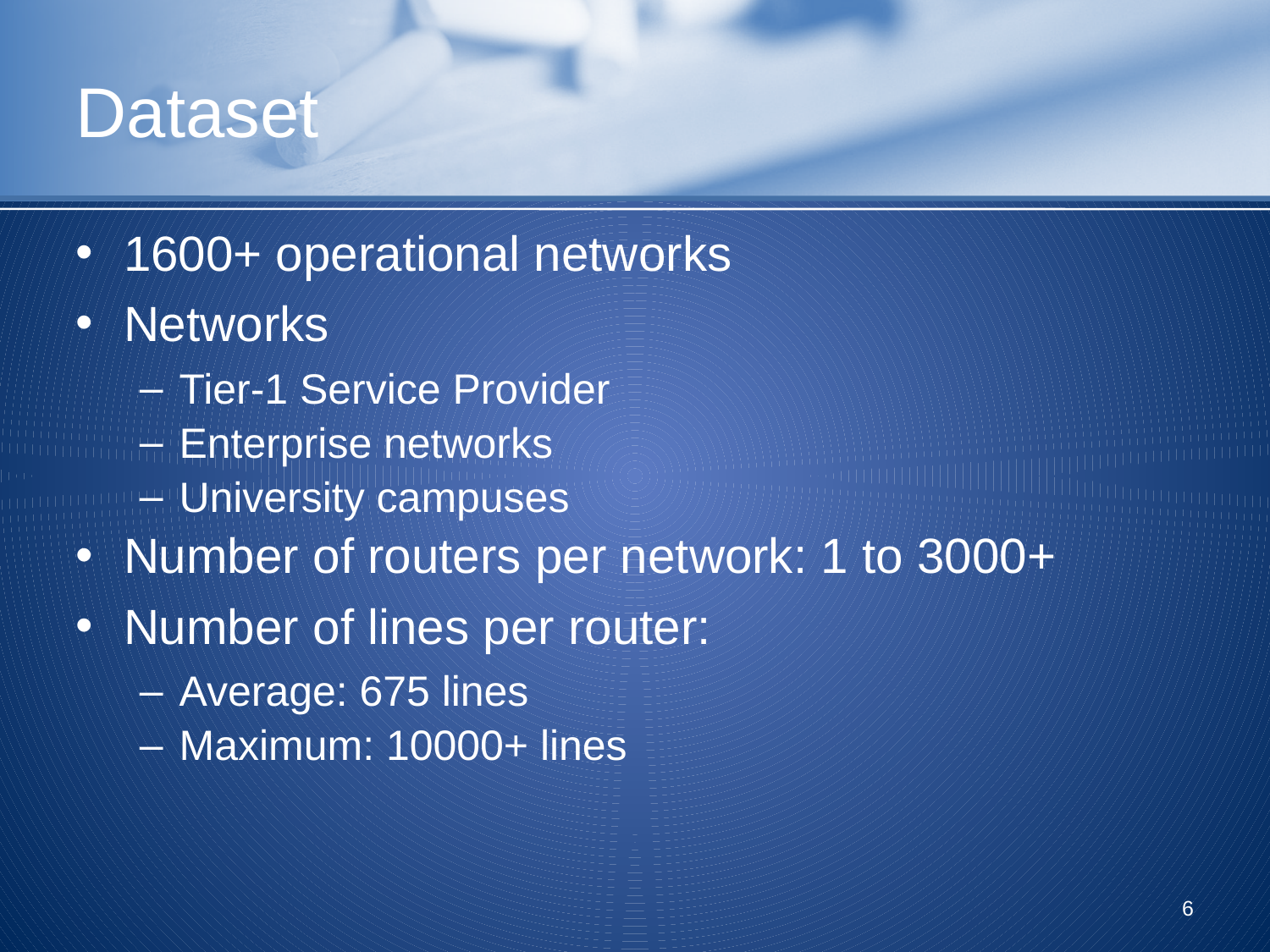

# Dataset
1600+ operational networks
Networks
Tier-1 Service Provider
Enterprise networks
University campuses
Number of routers per network: 1 to 3000+
Number of lines per router:
Average: 675 lines
Maximum: 10000+ lines

6